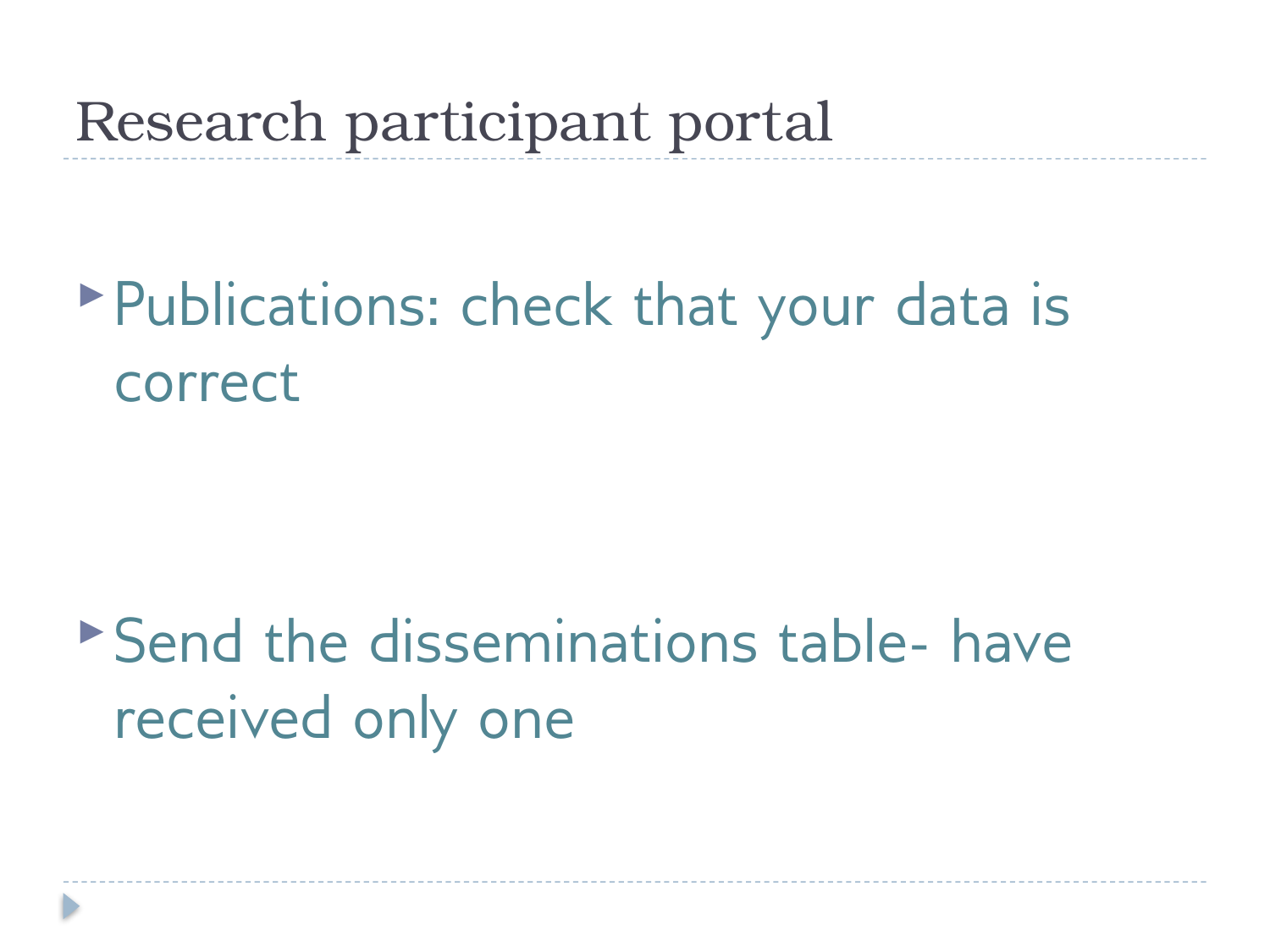

# Research participant portal

Publications: check that your data is correct

Send the disseminations table- have received only one